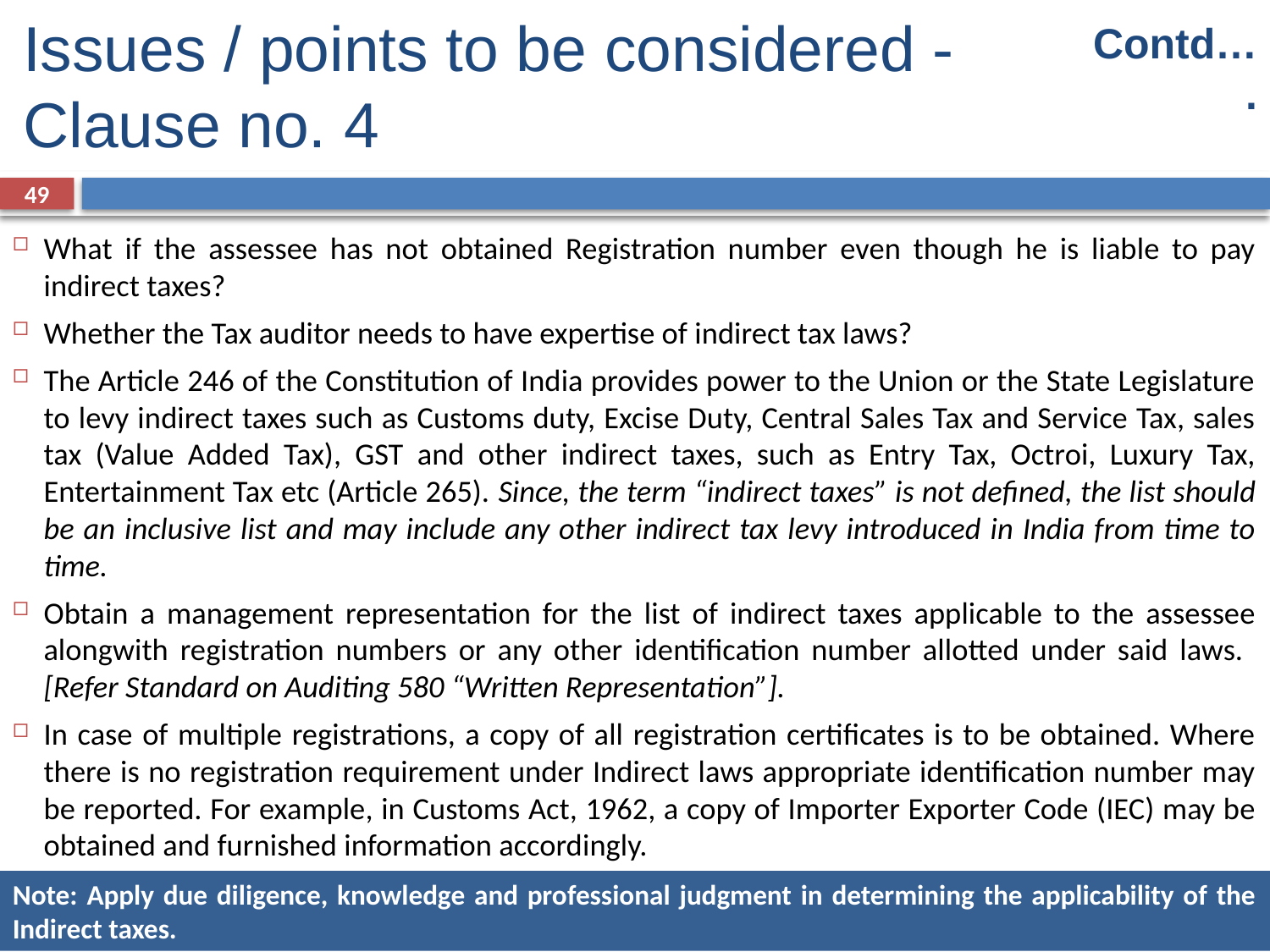

# Issues / points to be considered -Clause no. 4
Contd….
49
What if the assessee has not obtained Registration number even though he is liable to pay indirect taxes?
Whether the Tax auditor needs to have expertise of indirect tax laws?
The Article 246 of the Constitution of India provides power to the Union or the State Legislature to levy indirect taxes such as Customs duty, Excise Duty, Central Sales Tax and Service Tax, sales tax (Value Added Tax), GST and other indirect taxes, such as Entry Tax, Octroi, Luxury Tax, Entertainment Tax etc (Article 265). Since, the term “indirect taxes” is not defined, the list should be an inclusive list and may include any other indirect tax levy introduced in India from time to time.
Obtain a management representation for the list of indirect taxes applicable to the assessee alongwith registration numbers or any other identification number allotted under said laws.  [Refer Standard on Auditing 580 “Written Representation”].
In case of multiple registrations, a copy of all registration certificates is to be obtained. Where there is no registration requirement under Indirect laws appropriate identification number may be reported. For example, in Customs Act, 1962, a copy of Importer Exporter Code (IEC) may be obtained and furnished information accordingly.
Note: Apply due diligence, knowledge and professional judgment in determining the applicability of the Indirect taxes.